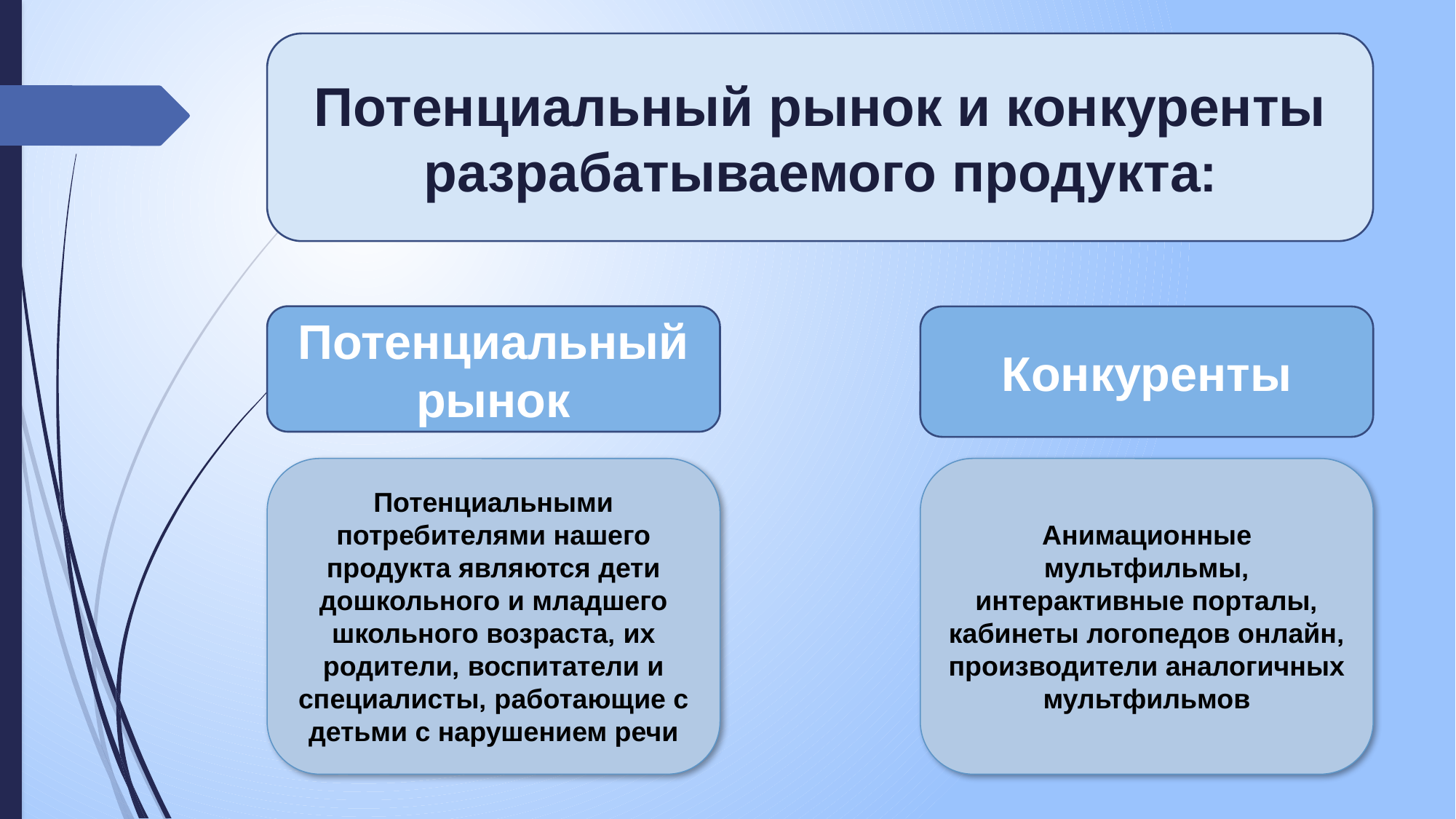

Потенциальный рынок и конкуренты разрабатываемого продукта:
Потенциальный рынок
Конкуренты
Потенциальными потребителями нашего продукта являются дети дошкольного и младшего школьного возраста, их родители, воспитатели и специалисты, работающие с детьми с нарушением речи
Анимационные мультфильмы, интерактивные порталы, кабинеты логопедов онлайн, производители аналогичных мультфильмов